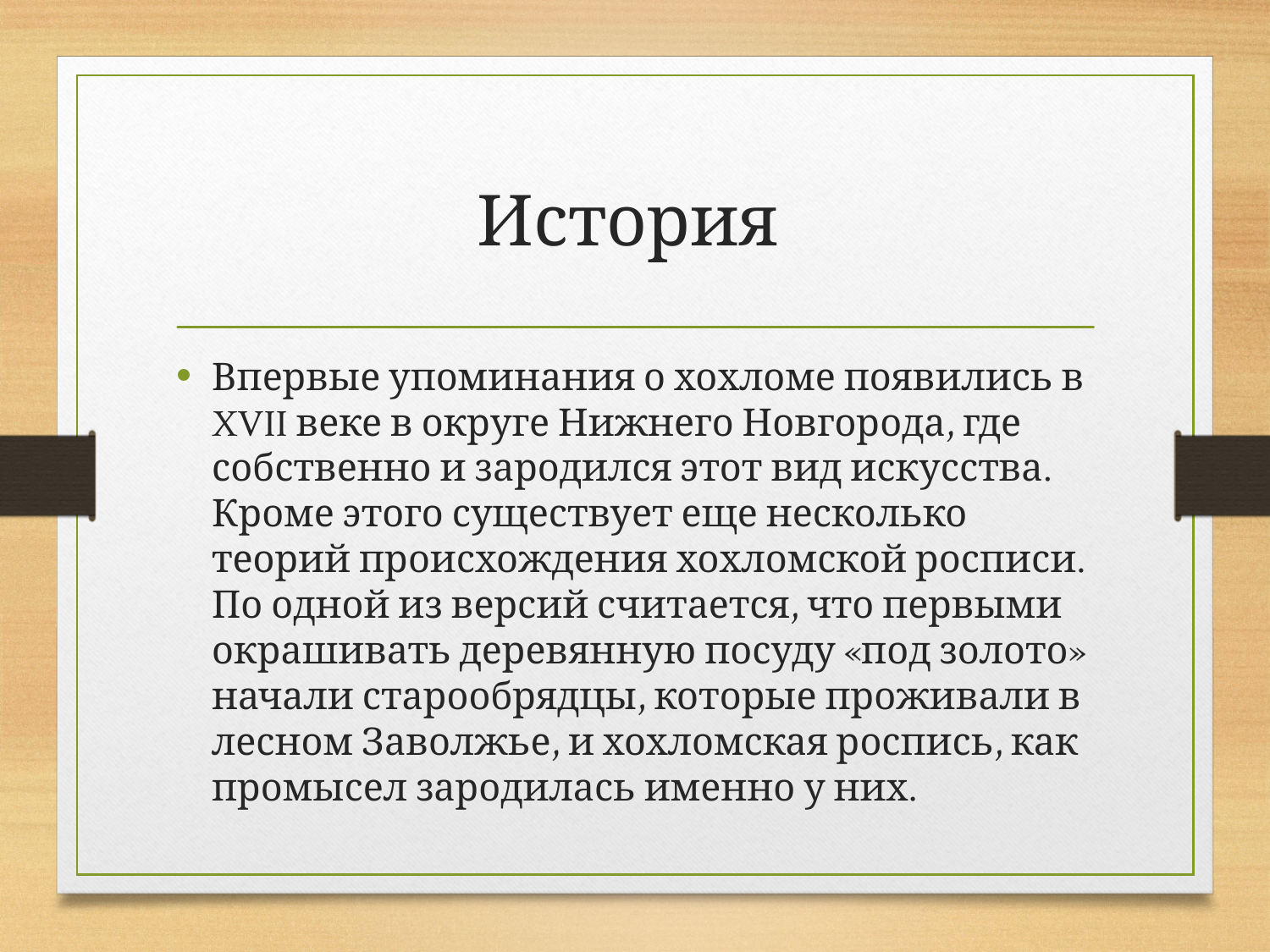

# История
Впервые упоминания о хохломе появились в XVII веке в округе Нижнего Новгорода, где собственно и зародился этот вид искусства. Кроме этого существует еще несколько теорий происхождения хохломской росписи. По одной из версий считается, что первыми окрашивать деревянную посуду «под золото» начали старообрядцы, которые проживали в лесном Заволжье, и хохломская роспись, как промысел зародилась именно у них.